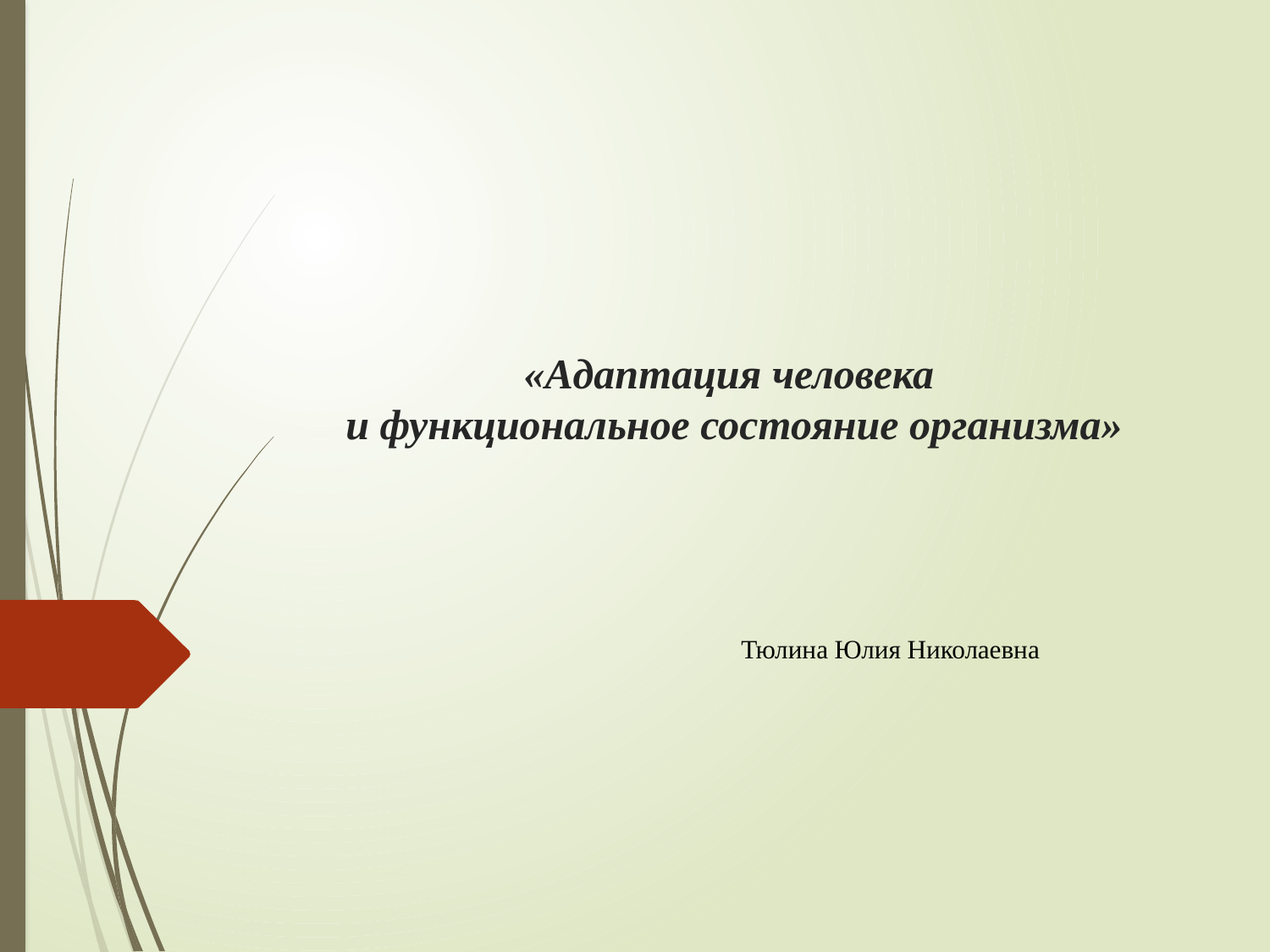

# «Адаптация человека и функциональное состояние организма»
Тюлина Юлия Николаевна